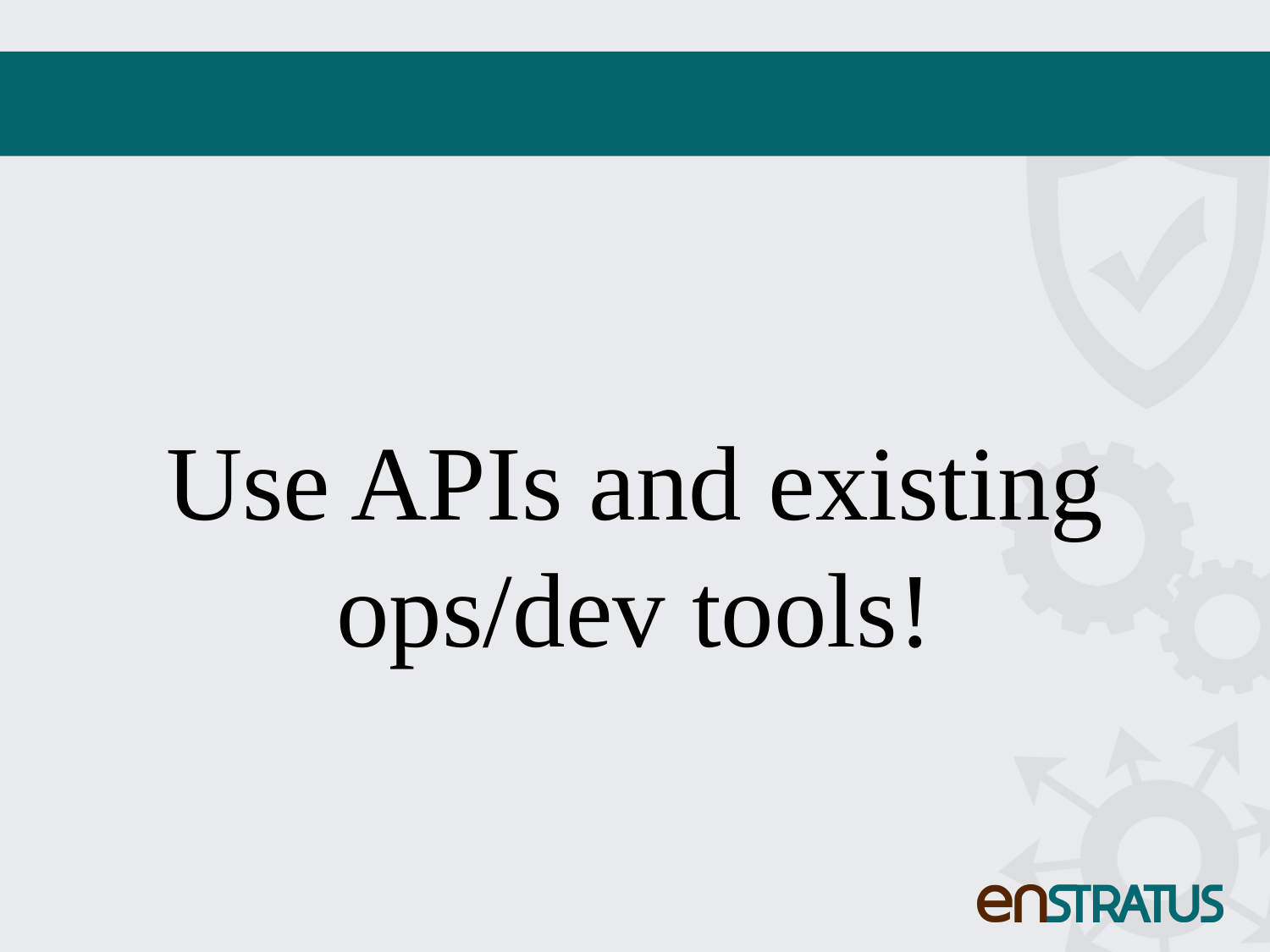

#
Use APIs and existing ops/dev tools!